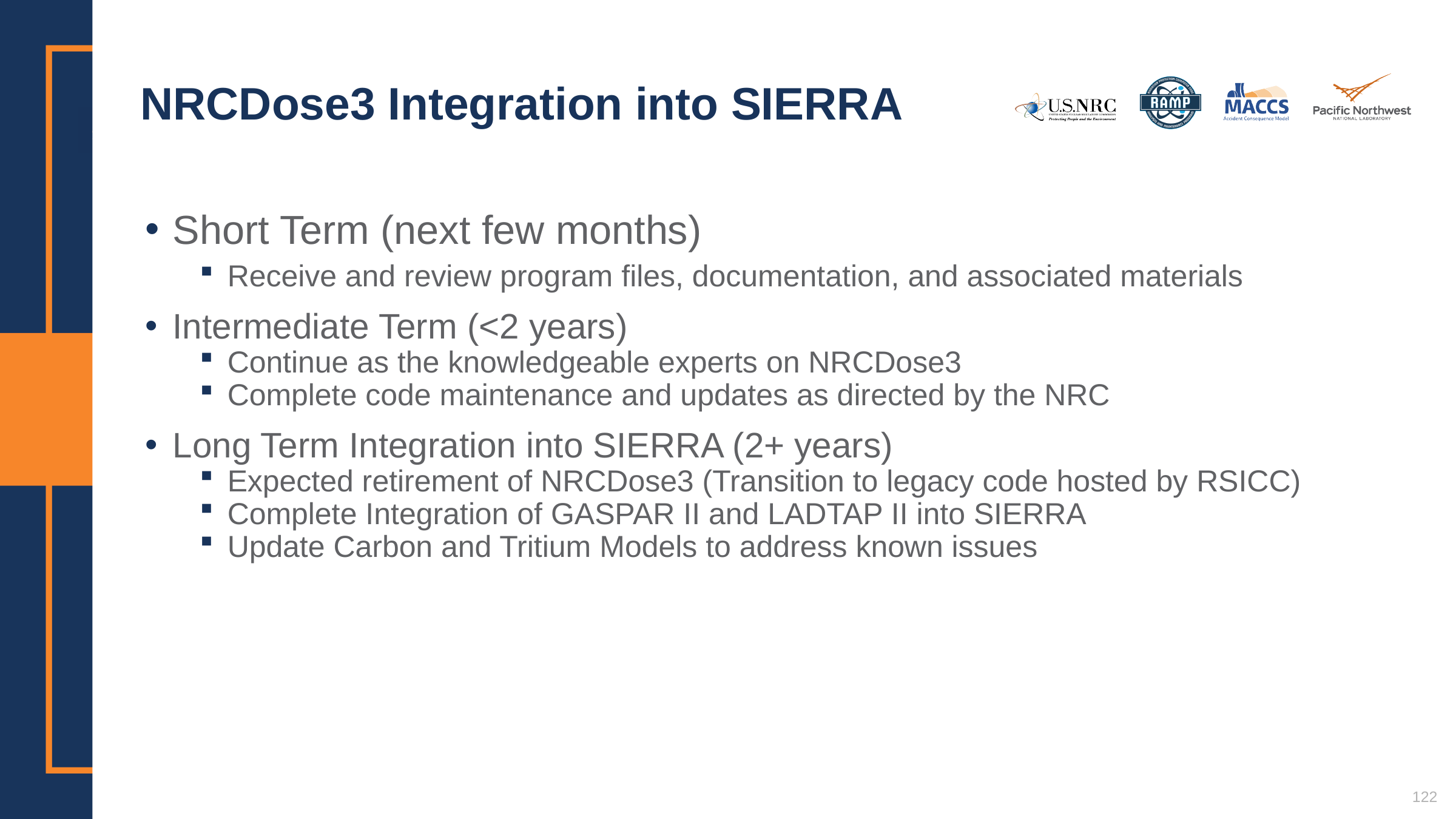

# NRCDose3 Integration into SIERRA
Short Term (next few months)
Receive and review program files, documentation, and associated materials
Intermediate Term (<2 years)
Continue as the knowledgeable experts on NRCDose3
Complete code maintenance and updates as directed by the NRC
Long Term Integration into SIERRA (2+ years)
Expected retirement of NRCDose3 (Transition to legacy code hosted by RSICC)
Complete Integration of GASPAR II and LADTAP II into SIERRA
Update Carbon and Tritium Models to address known issues
122